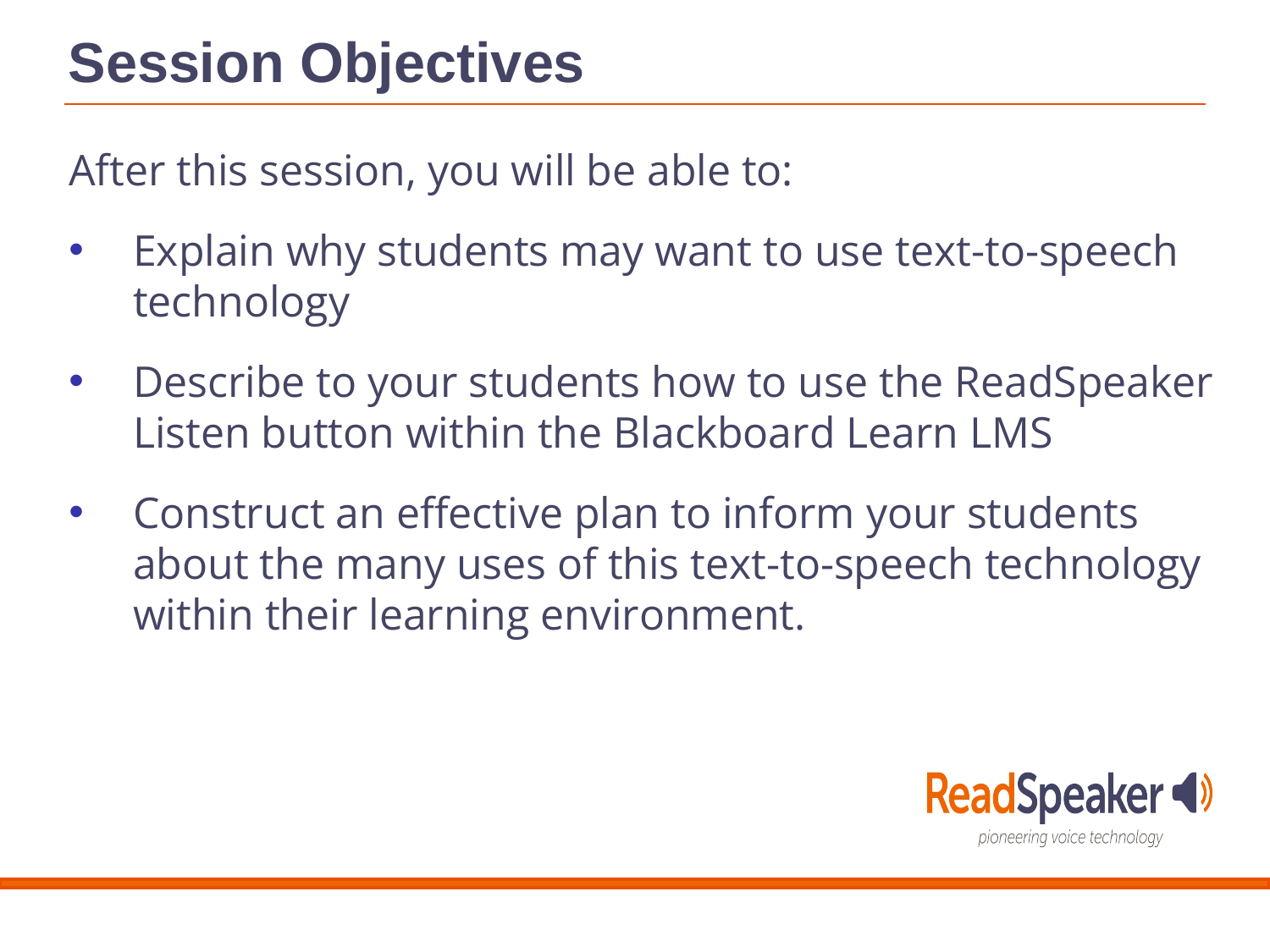

Session Objectives
After this session, you will be able to:
Explain why students may want to use text-to-speech technology
Describe to your students how to use the ReadSpeaker Listen button within the Blackboard Learn LMS
Construct an effective plan to inform your students about the many uses of this text-to-speech technology within their learning environment.